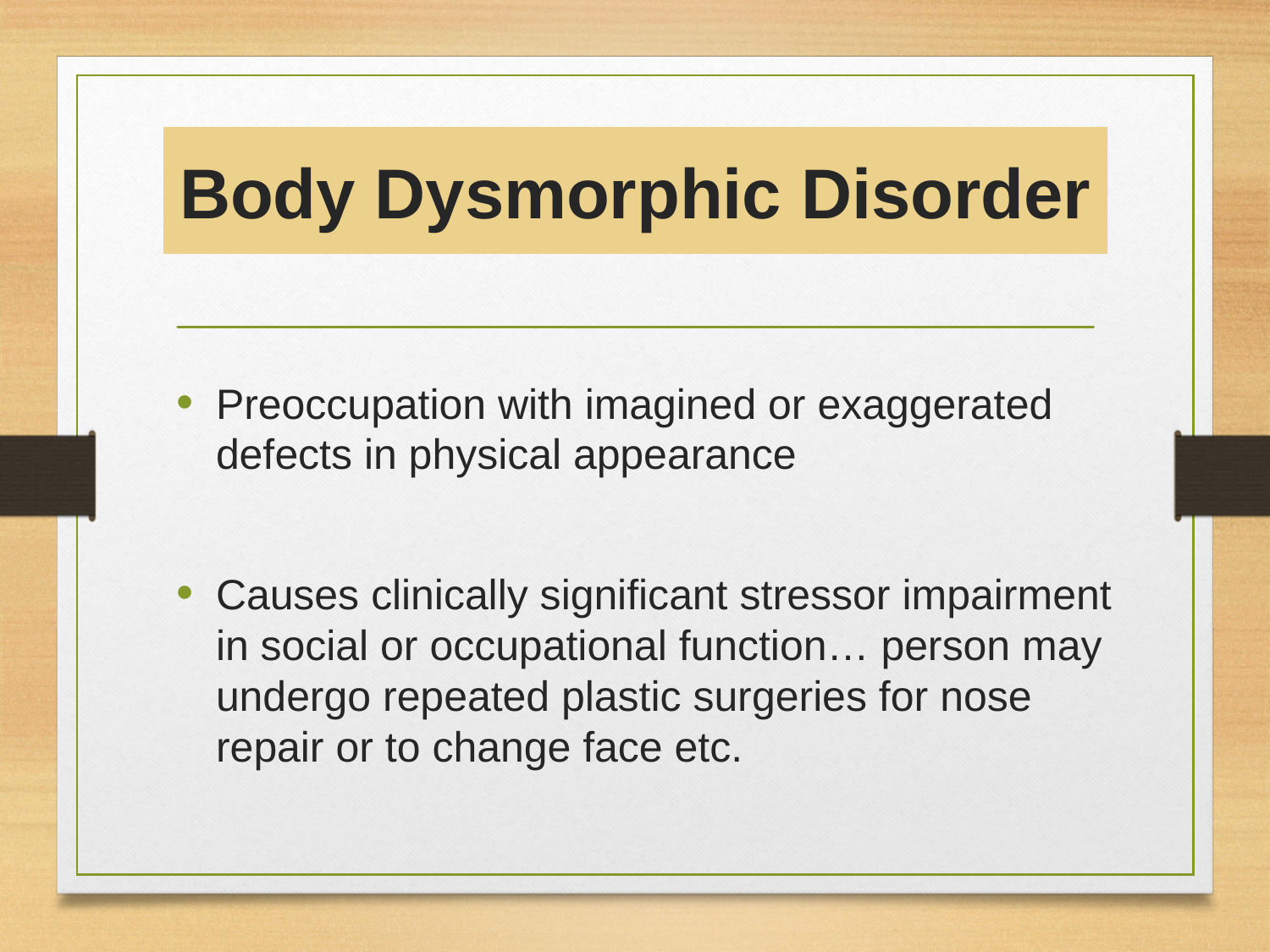

# Body Dysmorphic Disorder
Preoccupation with imagined or exaggerated defects in physical appearance

Causes clinically significant stressor impairment in social or occupational function… person may undergo repeated plastic surgeries for nose repair or to change face etc.